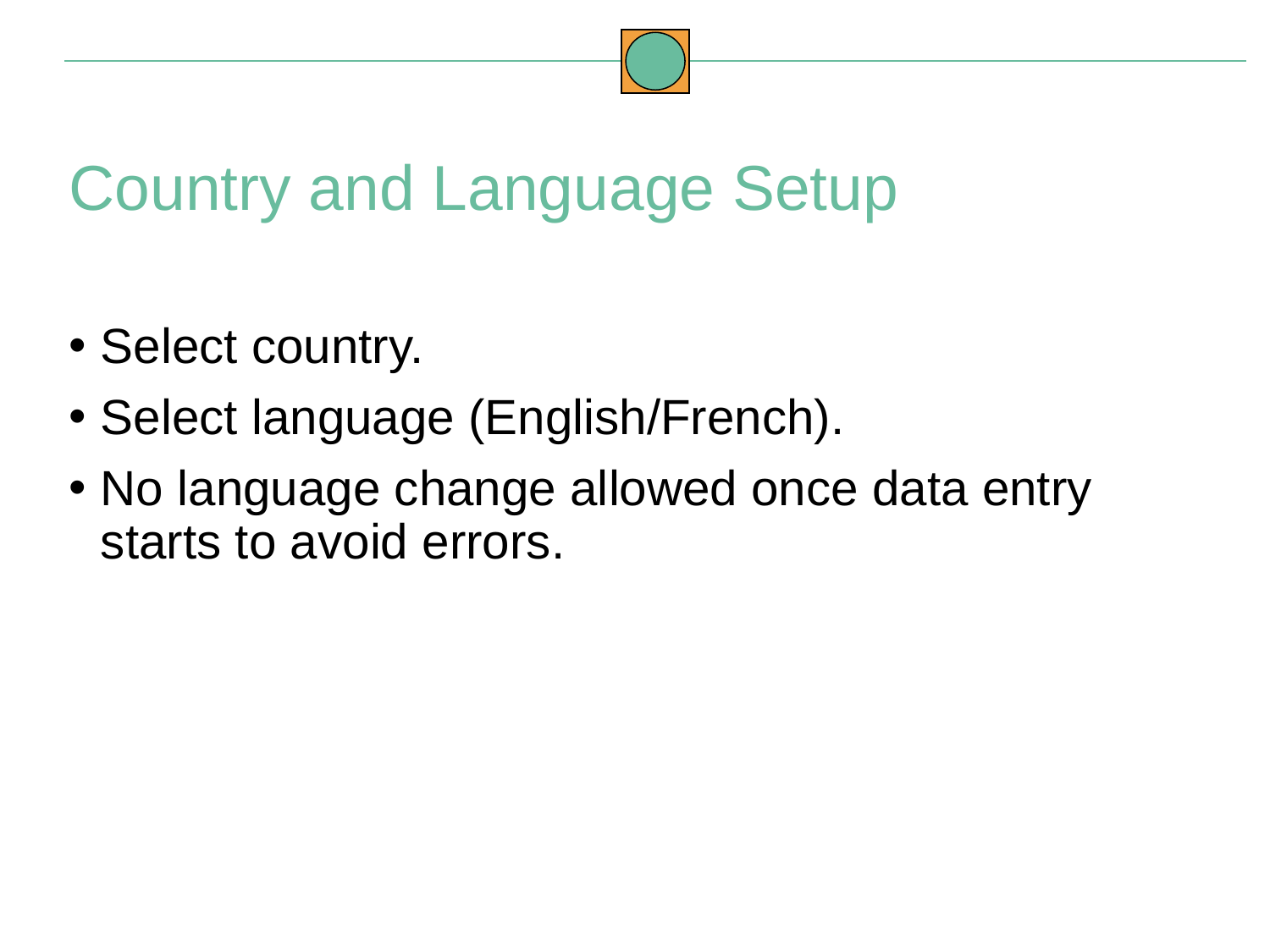

Country and Language Setup
Select country.
Select language (English/French).
No language change allowed once data entry starts to avoid errors.